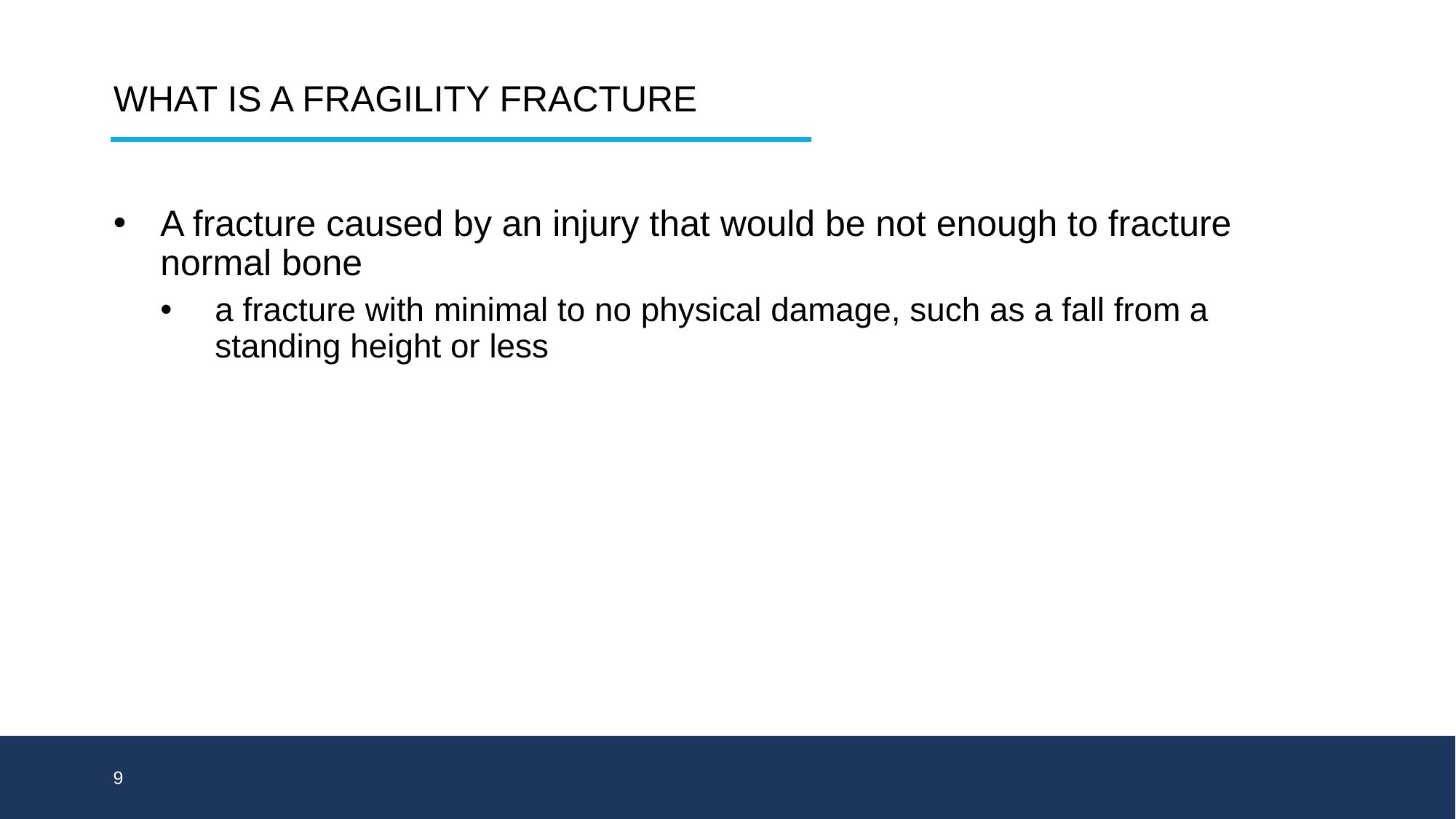

# What is a Fragility Fracture
A fracture caused by an injury that would be not enough to fracture normal bone
a fracture with minimal to no physical damage, such as a fall from a standing height or less